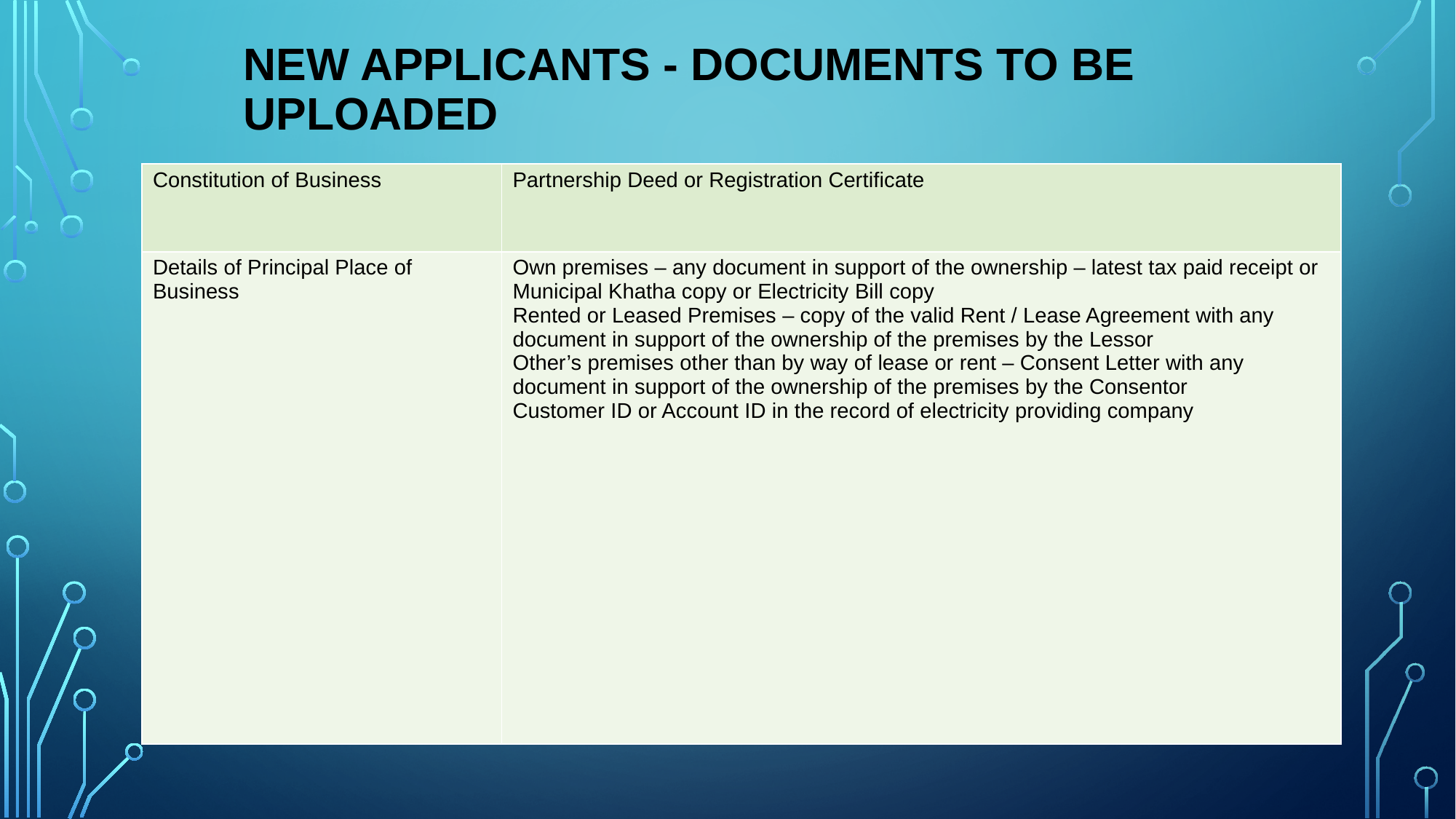

# NEW APPLICANTS - DOCUMENTS TO BE UPLOADED
| Constitution of Business | Partnership Deed or Registration Certificate |
| --- | --- |
| Details of Principal Place of Business | Own premises – any document in support of the ownership – latest tax paid receipt or Municipal Khatha copy or Electricity Bill copy Rented or Leased Premises – copy of the valid Rent / Lease Agreement with any document in support of the ownership of the premises by the Lessor Other’s premises other than by way of lease or rent – Consent Letter with any document in support of the ownership of the premises by the Consentor Customer ID or Account ID in the record of electricity providing company |